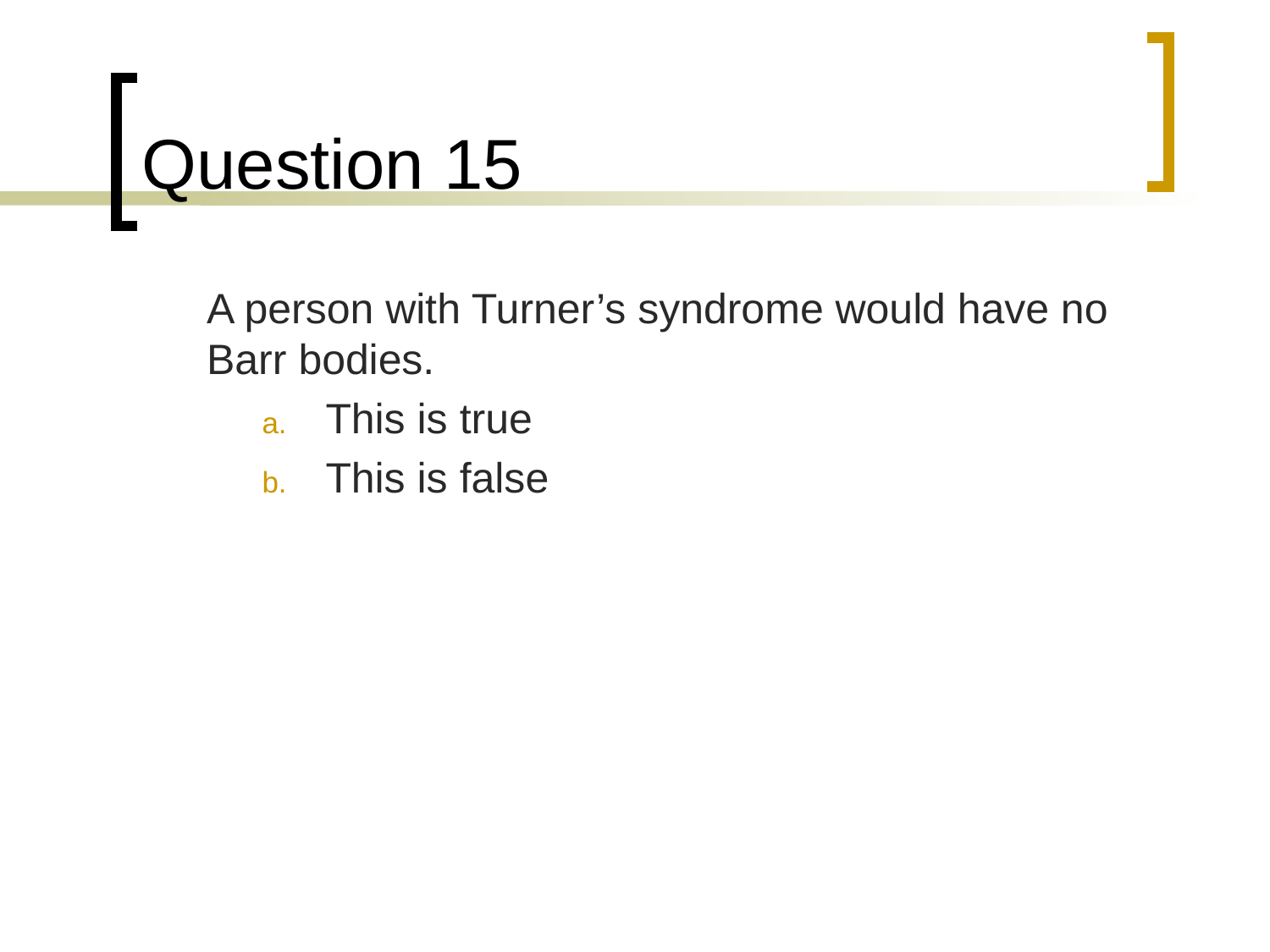

# Question 15
	A person with Turner’s syndrome would have no Barr bodies.
This is true
This is false